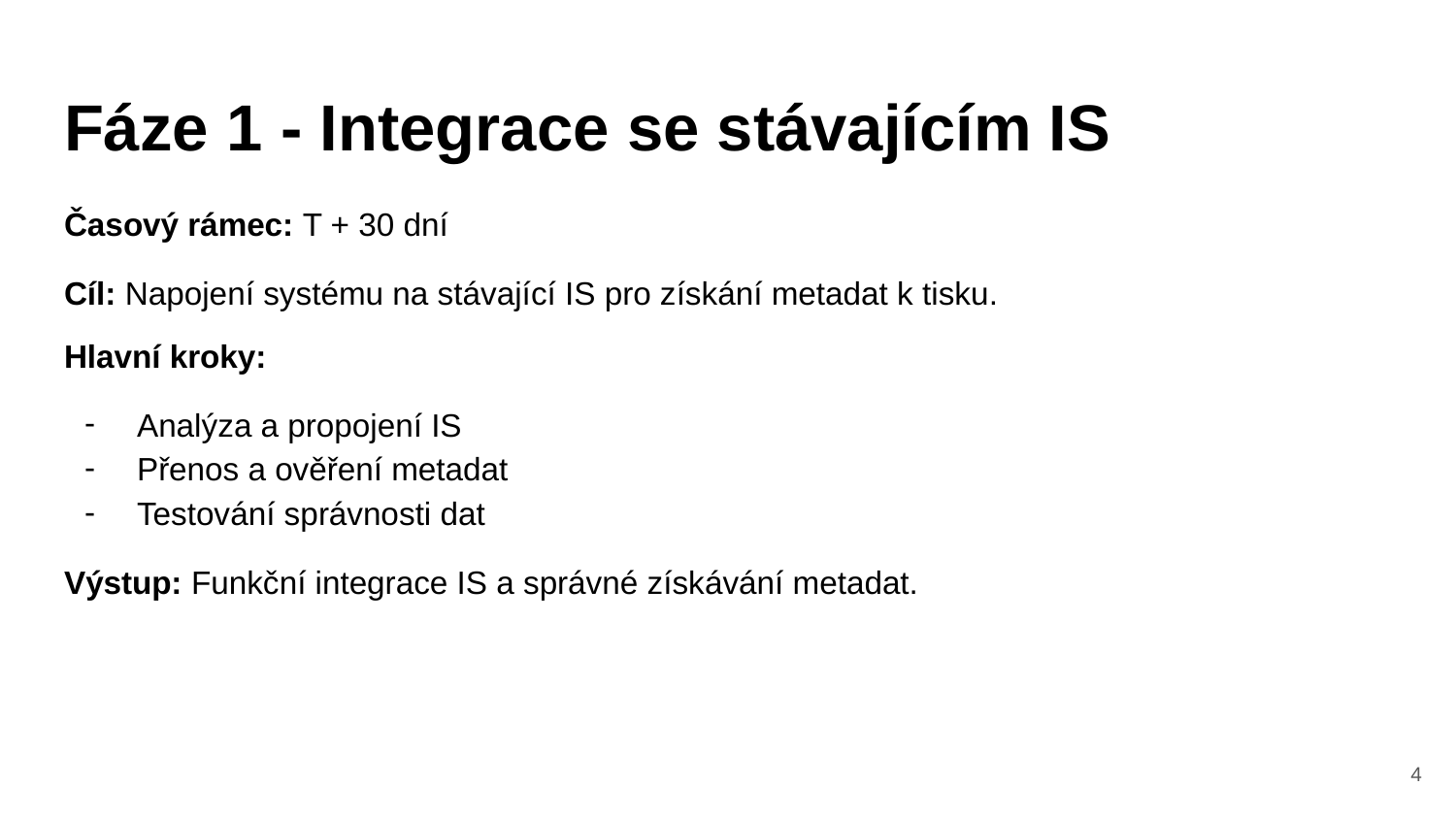

# Fáze 1 - Integrace se stávajícím IS
Časový rámec: T + 30 dní
Cíl: Napojení systému na stávající IS pro získání metadat k tisku.
Hlavní kroky:
Analýza a propojení IS
Přenos a ověření metadat
Testování správnosti dat
Výstup: Funkční integrace IS a správné získávání metadat.

4